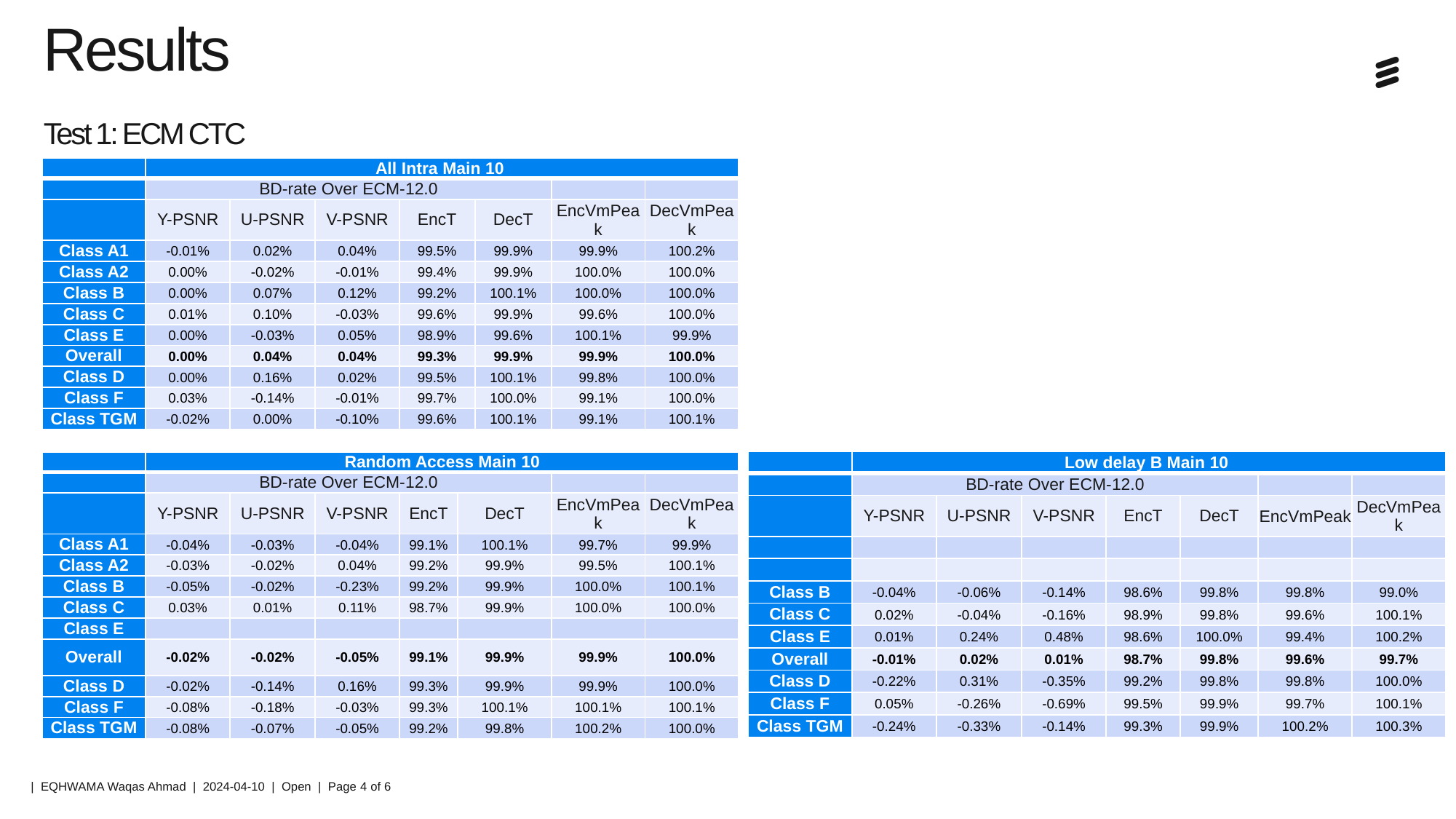

Results
# Test 1: ECM CTC
|  | All Intra Main 10 |  |  |  |  |  |  |
| --- | --- | --- | --- | --- | --- | --- | --- |
|  | BD-rate Over ECM-12.0 |  |  |  |  |  |  |
|  | Y-PSNR | U-PSNR | V-PSNR | EncT | DecT | EncVmPeak | DecVmPeak |
| Class A1 | -0.01% | 0.02% | 0.04% | 99.5% | 99.9% | 99.9% | 100.2% |
| Class A2 | 0.00% | -0.02% | -0.01% | 99.4% | 99.9% | 100.0% | 100.0% |
| Class B | 0.00% | 0.07% | 0.12% | 99.2% | 100.1% | 100.0% | 100.0% |
| Class C | 0.01% | 0.10% | -0.03% | 99.6% | 99.9% | 99.6% | 100.0% |
| Class E | 0.00% | -0.03% | 0.05% | 98.9% | 99.6% | 100.1% | 99.9% |
| Overall | 0.00% | 0.04% | 0.04% | 99.3% | 99.9% | 99.9% | 100.0% |
| Class D | 0.00% | 0.16% | 0.02% | 99.5% | 100.1% | 99.8% | 100.0% |
| Class F | 0.03% | -0.14% | -0.01% | 99.7% | 100.0% | 99.1% | 100.0% |
| Class TGM | -0.02% | 0.00% | -0.10% | 99.6% | 100.1% | 99.1% | 100.1% |
|  | Low delay B Main 10 |  |  |  |  |  |  |
| --- | --- | --- | --- | --- | --- | --- | --- |
|  | BD-rate Over ECM-12.0 |  |  |  |  |  |  |
|  | Y-PSNR | U-PSNR | V-PSNR | EncT | DecT | EncVmPeak | DecVmPeak |
|  |  |  |  |  |  |  |  |
|  |  |  |  |  |  |  |  |
| Class B | -0.04% | -0.06% | -0.14% | 98.6% | 99.8% | 99.8% | 99.0% |
| Class C | 0.02% | -0.04% | -0.16% | 98.9% | 99.8% | 99.6% | 100.1% |
| Class E | 0.01% | 0.24% | 0.48% | 98.6% | 100.0% | 99.4% | 100.2% |
| Overall | -0.01% | 0.02% | 0.01% | 98.7% | 99.8% | 99.6% | 99.7% |
| Class D | -0.22% | 0.31% | -0.35% | 99.2% | 99.8% | 99.8% | 100.0% |
| Class F | 0.05% | -0.26% | -0.69% | 99.5% | 99.9% | 99.7% | 100.1% |
| Class TGM | -0.24% | -0.33% | -0.14% | 99.3% | 99.9% | 100.2% | 100.3% |
|  | Random Access Main 10 |  |  |  |  |  |  |
| --- | --- | --- | --- | --- | --- | --- | --- |
|  | BD-rate Over ECM-12.0 |  |  |  |  |  |  |
|  | Y-PSNR | U-PSNR | V-PSNR | EncT | DecT | EncVmPeak | DecVmPeak |
| Class A1 | -0.04% | -0.03% | -0.04% | 99.1% | 100.1% | 99.7% | 99.9% |
| Class A2 | -0.03% | -0.02% | 0.04% | 99.2% | 99.9% | 99.5% | 100.1% |
| Class B | -0.05% | -0.02% | -0.23% | 99.2% | 99.9% | 100.0% | 100.1% |
| Class C | 0.03% | 0.01% | 0.11% | 98.7% | 99.9% | 100.0% | 100.0% |
| Class E |  |  |  |  |  |  |  |
| Overall | -0.02% | -0.02% | -0.05% | 99.1% | 99.9% | 99.9% | 100.0% |
| Class D | -0.02% | -0.14% | 0.16% | 99.3% | 99.9% | 99.9% | 100.0% |
| Class F | -0.08% | -0.18% | -0.03% | 99.3% | 100.1% | 100.1% | 100.1% |
| Class TGM | -0.08% | -0.07% | -0.05% | 99.2% | 99.8% | 100.2% | 100.0% |